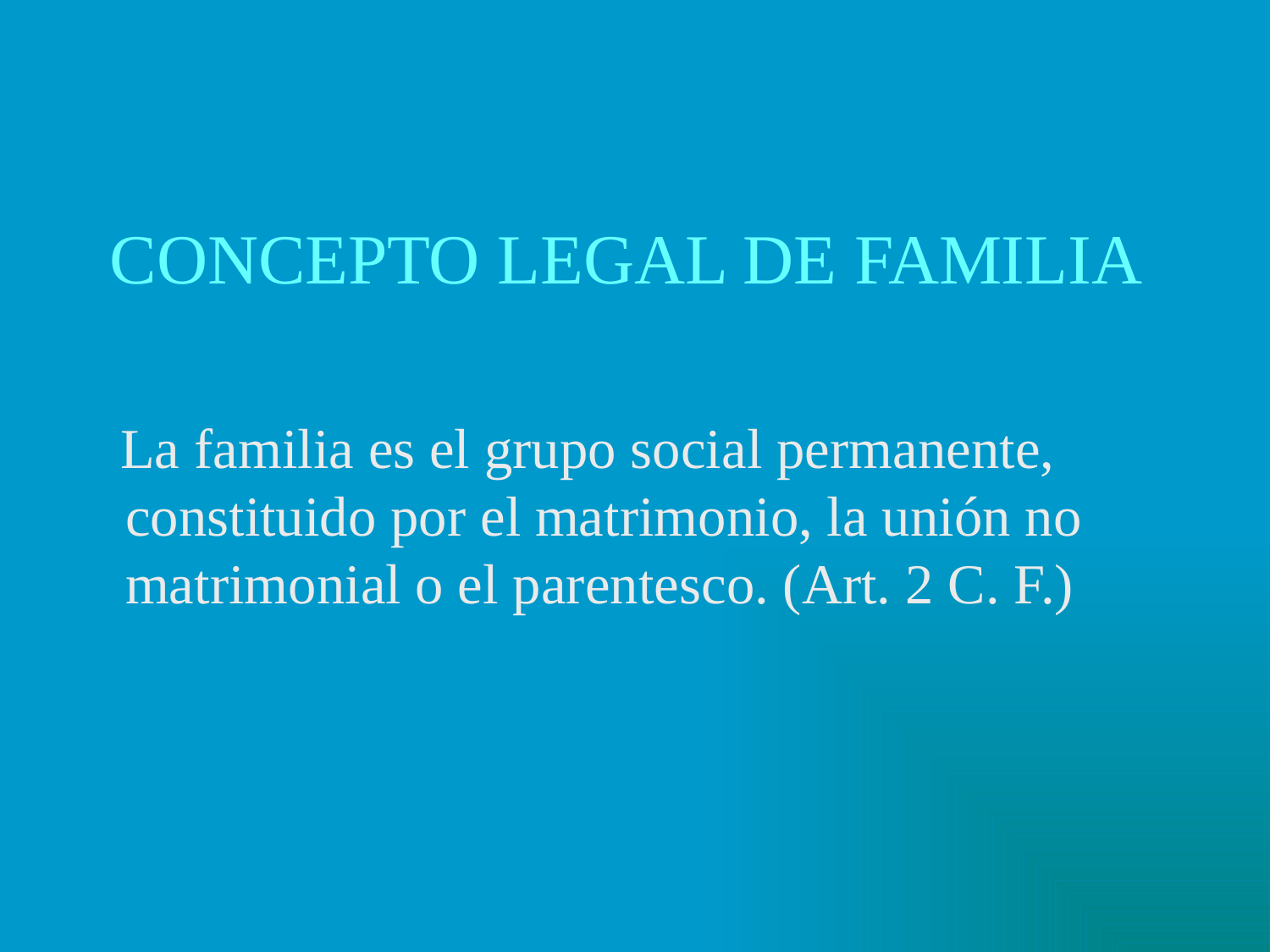

# CONCEPTO LEGAL DE FAMILIA
   La familia es el grupo social permanente, constituido por el matrimonio, la unión no matrimonial o el parentesco. (Art. 2 C. F.)